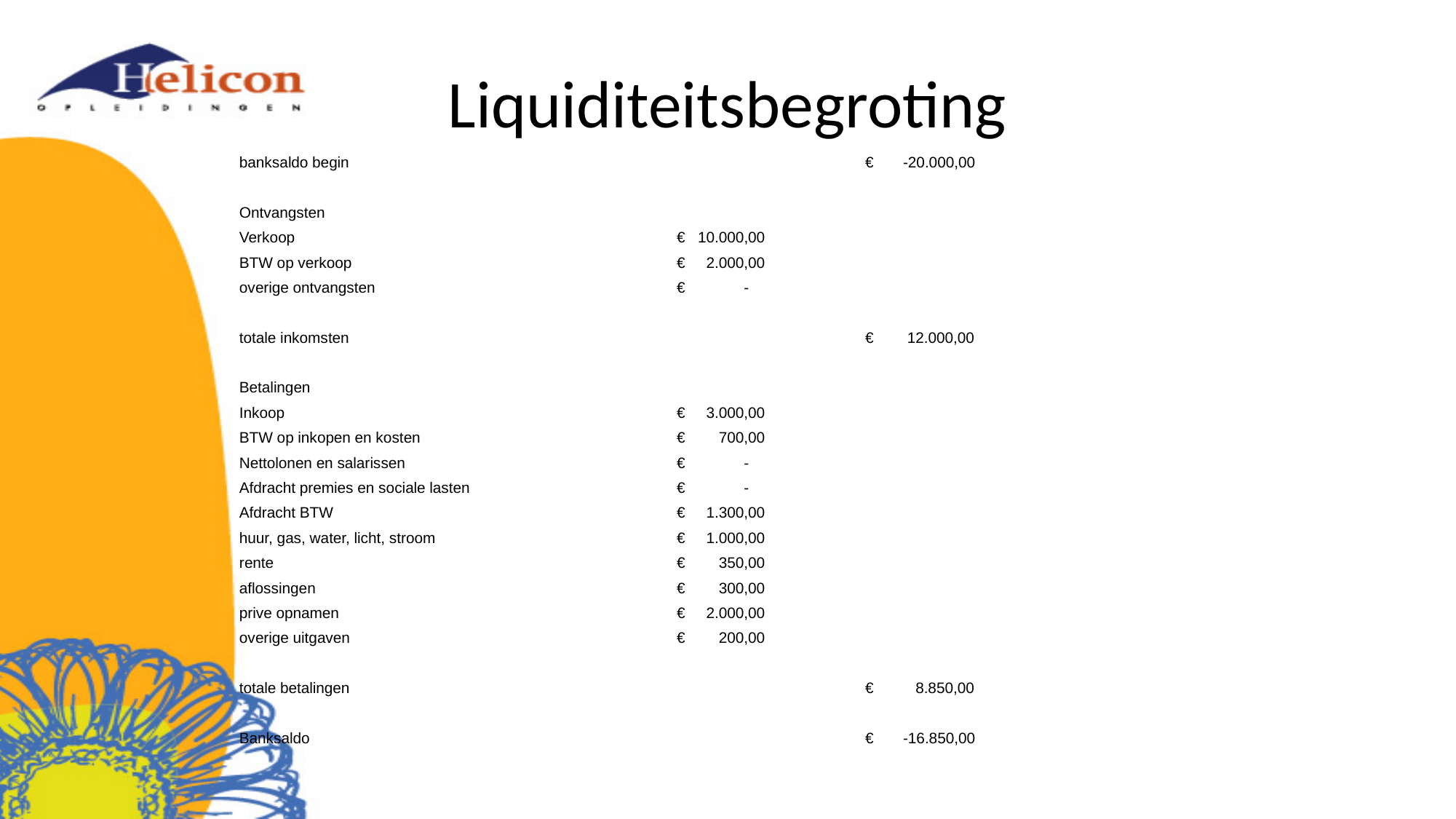

# Liquiditeitsbegroting
| banksaldo begin |  | € -20.000,00 |
| --- | --- | --- |
|  |  |  |
| Ontvangsten |  |  |
| Verkoop | € 10.000,00 |  |
| BTW op verkoop | € 2.000,00 |  |
| overige ontvangsten | € - |  |
|  |  |  |
| totale inkomsten |  | € 12.000,00 |
|  |  |  |
| Betalingen |  |  |
| Inkoop | € 3.000,00 |  |
| BTW op inkopen en kosten | € 700,00 |  |
| Nettolonen en salarissen | € - |  |
| Afdracht premies en sociale lasten | € - |  |
| Afdracht BTW | € 1.300,00 |  |
| huur, gas, water, licht, stroom | € 1.000,00 |  |
| rente | € 350,00 |  |
| aflossingen | € 300,00 |  |
| prive opnamen | € 2.000,00 |  |
| overige uitgaven | € 200,00 |  |
|  |  |  |
| totale betalingen |  | € 8.850,00 |
|  |  |  |
| Banksaldo |  | € -16.850,00 |